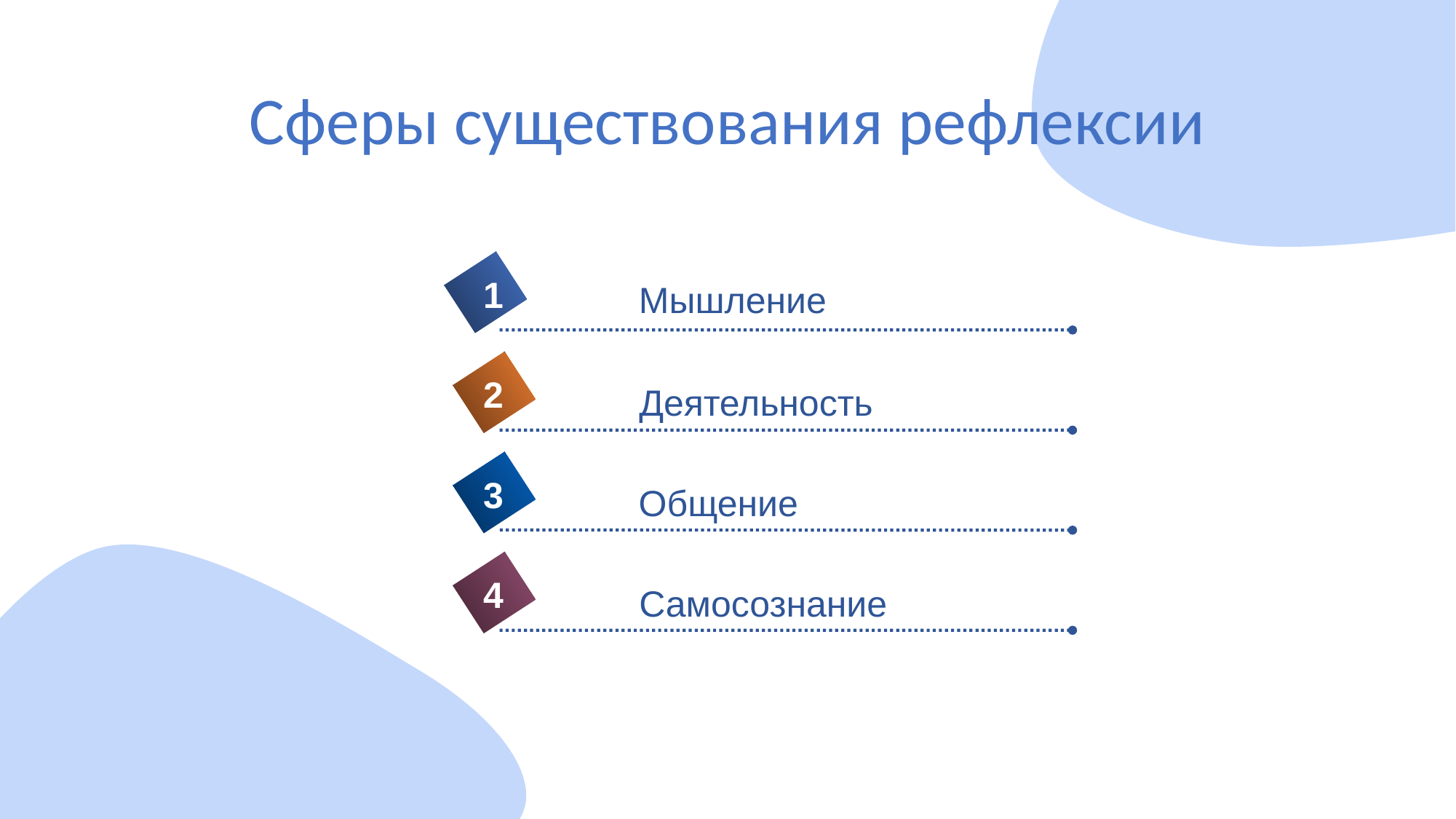

# Сферы существования рефлексии

1
Мышление

2
Деятельность

3
Общение

4
Самосознание